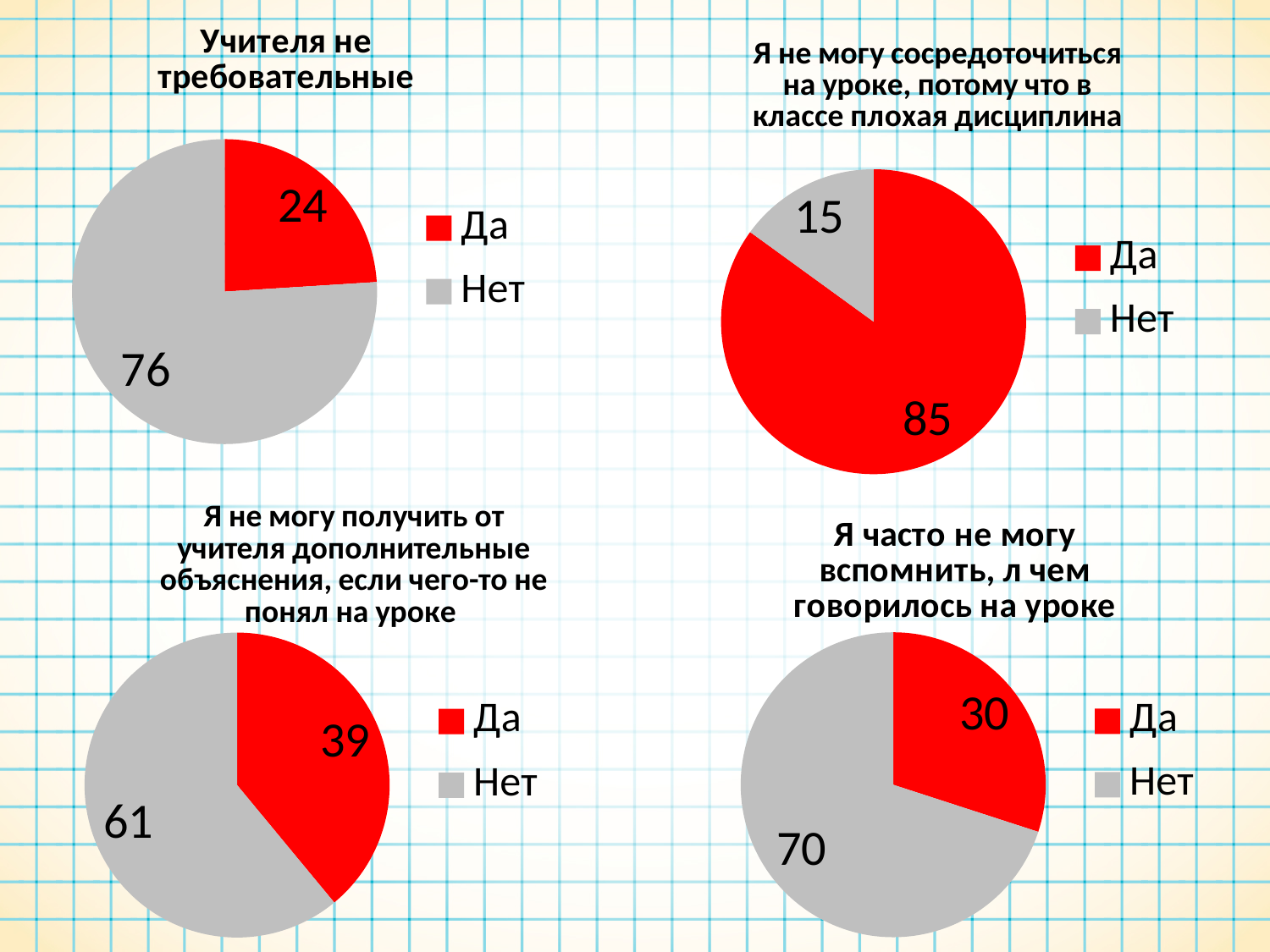

### Chart: Учителя не требовательные

| Category | Продажи |
|---|---|
| Да | 24.0 |
| Нет | 76.0 |

### Chart: Я не могу сосредоточиться на уроке, потому что в классе плохая дисциплина

| Category | Продажи |
|---|---|
| Да | 85.0 |
| Нет | 15.0 |

### Chart: Я часто не могу вспомнить, л чем говорилось на уроке

| Category | Продажи |
|---|---|
| Да | 30.0 |
| Нет | 70.0 |

### Chart: Я не могу получить от учителя дополнительные объяснения, если чего-то не понял на уроке

| Category | Продажи |
|---|---|
| Да | 39.0 |
| Нет | 61.0 |